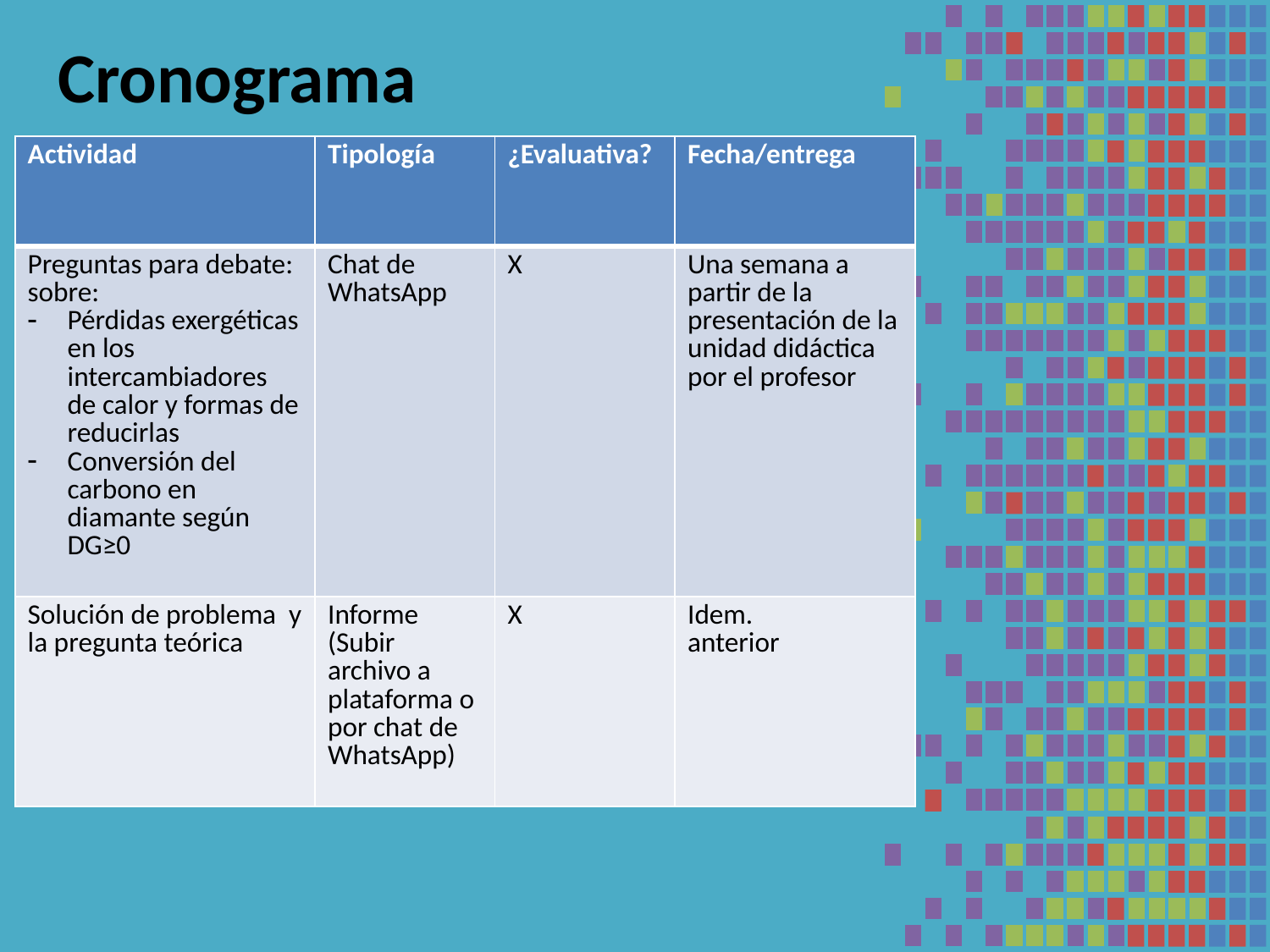

# Cronograma
| Actividad | Tipología | ¿Evaluativa? | Fecha/entrega |
| --- | --- | --- | --- |
| Preguntas para debate: sobre: Pérdidas exergéticas en los intercambiadores de calor y formas de reducirlas Conversión del carbono en diamante según DG≥0 | Chat de WhatsApp | X | Una semana a partir de la presentación de la unidad didáctica por el profesor |
| Solución de problema y la pregunta teórica | Informe (Subir archivo a plataforma o por chat de WhatsApp) | X | Idem. anterior |